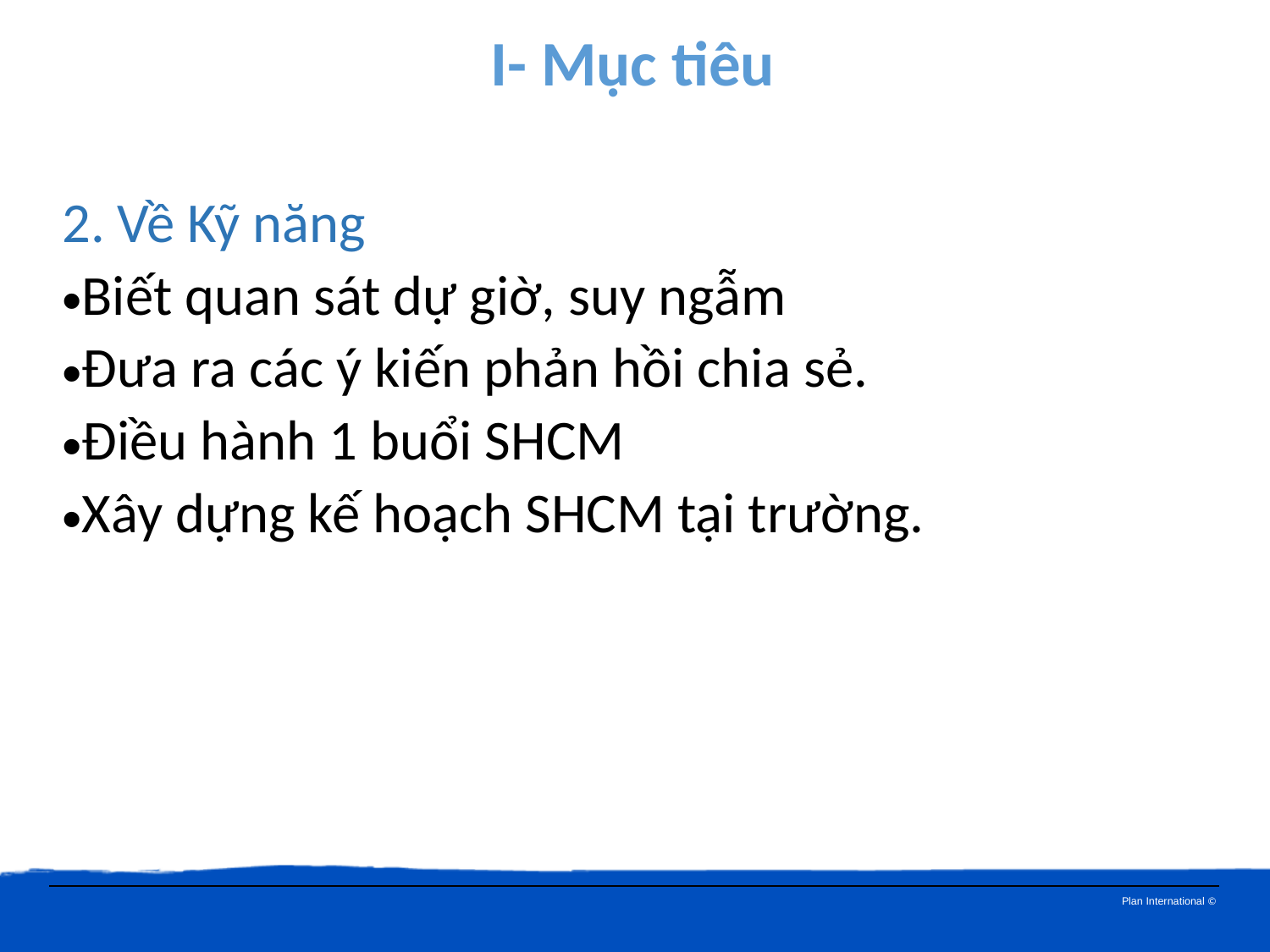

I- Mục tiêu
2. Về Kỹ năng
Biết quan sát dự giờ, suy ngẫm
Đưa ra các ý kiến phản hồi chia sẻ.
Điều hành 1 buổi SHCM
Xây dựng kế hoạch SHCM tại trường.